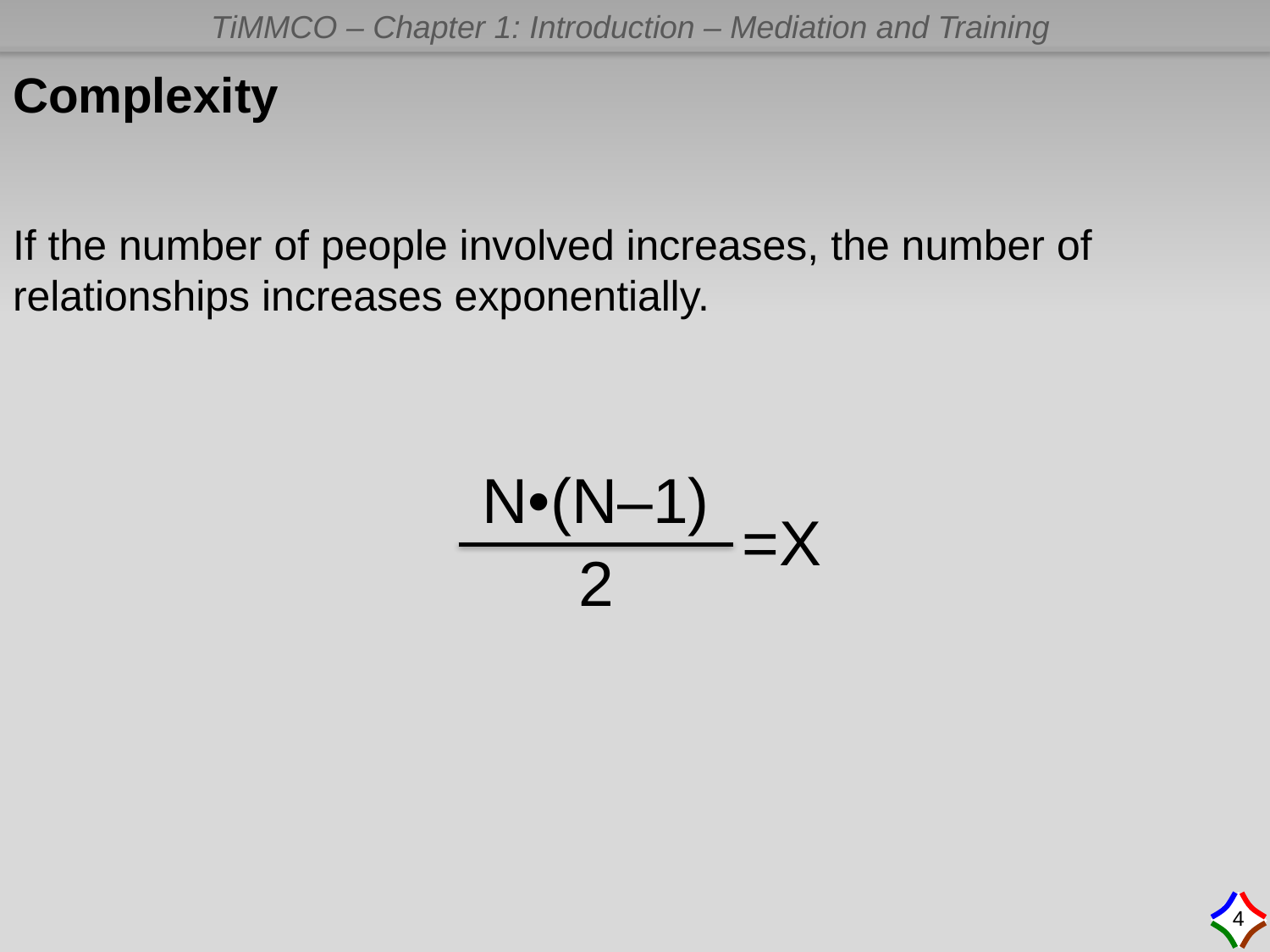

Complexity
# If the number of people involved increases, the number of relationships increases exponentially.
N•(N–1)
=X
2
4